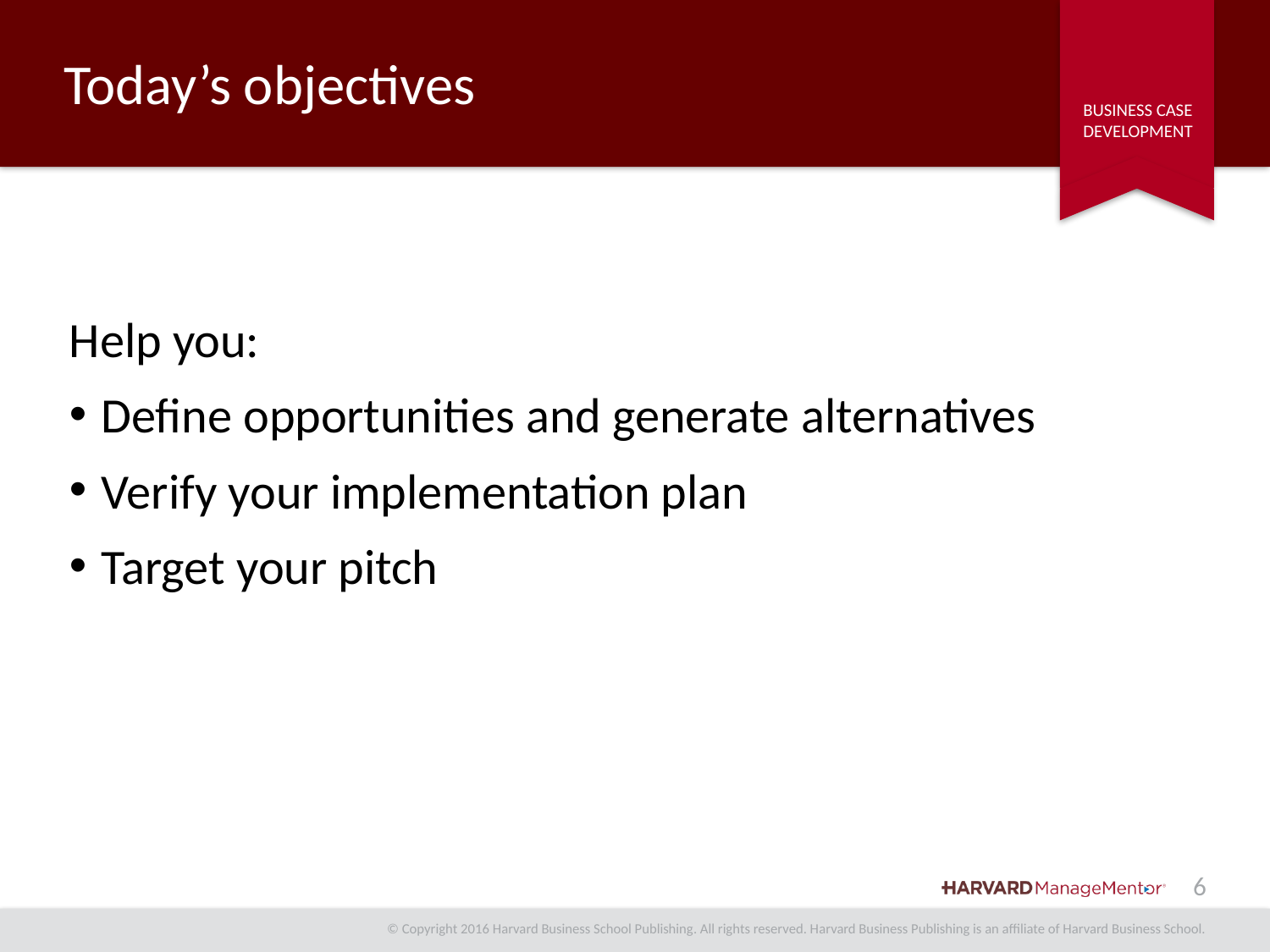

# Today’s objectives
Help you:
Define opportunities and generate alternatives
Verify your implementation plan
Target your pitch